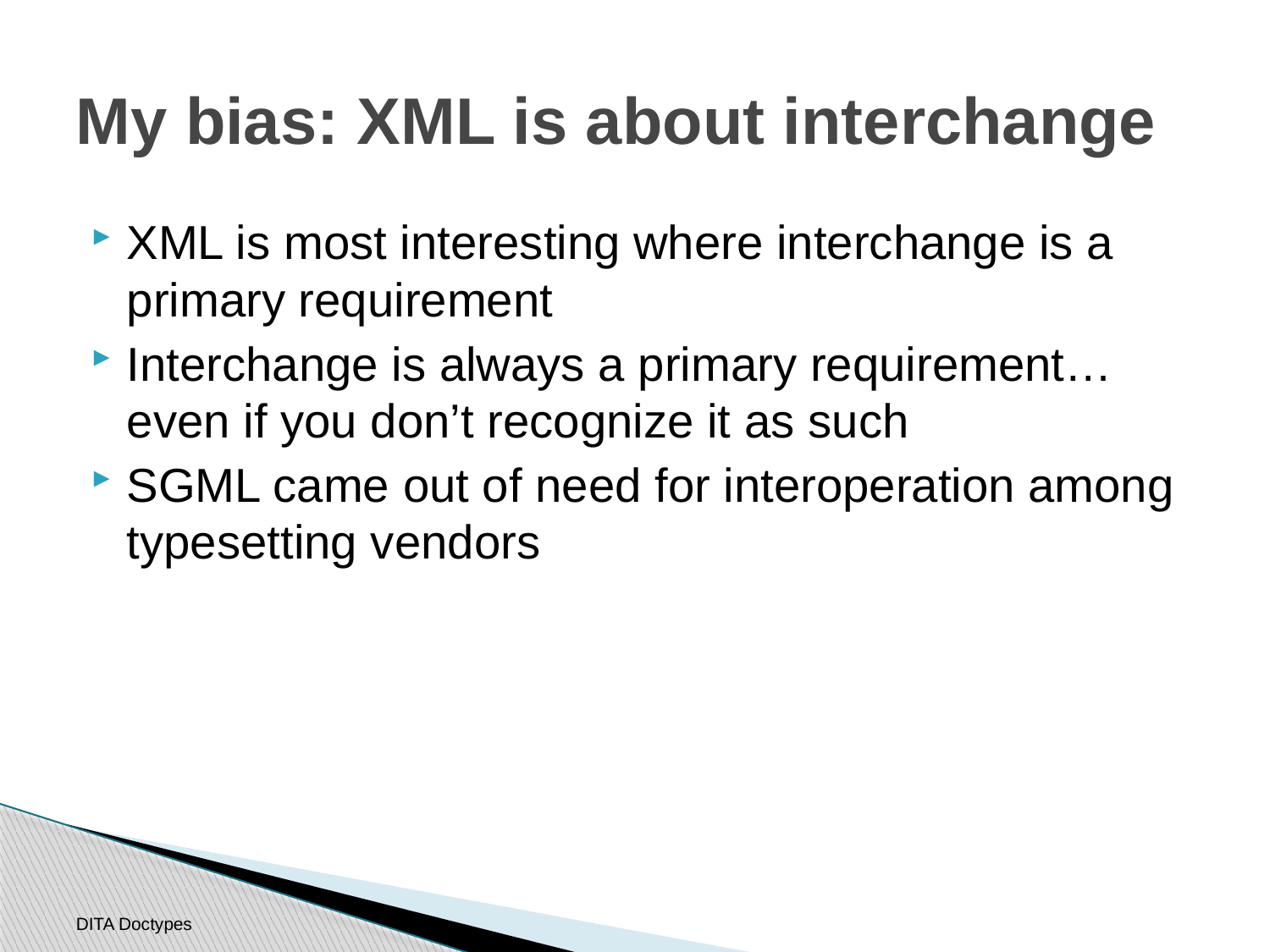

# My bias: XML is about interchange
XML is most interesting where interchange is a primary requirement
Interchange is always a primary requirement…
even if you don’t recognize it as such
SGML came out of need for interoperation among typesetting vendors